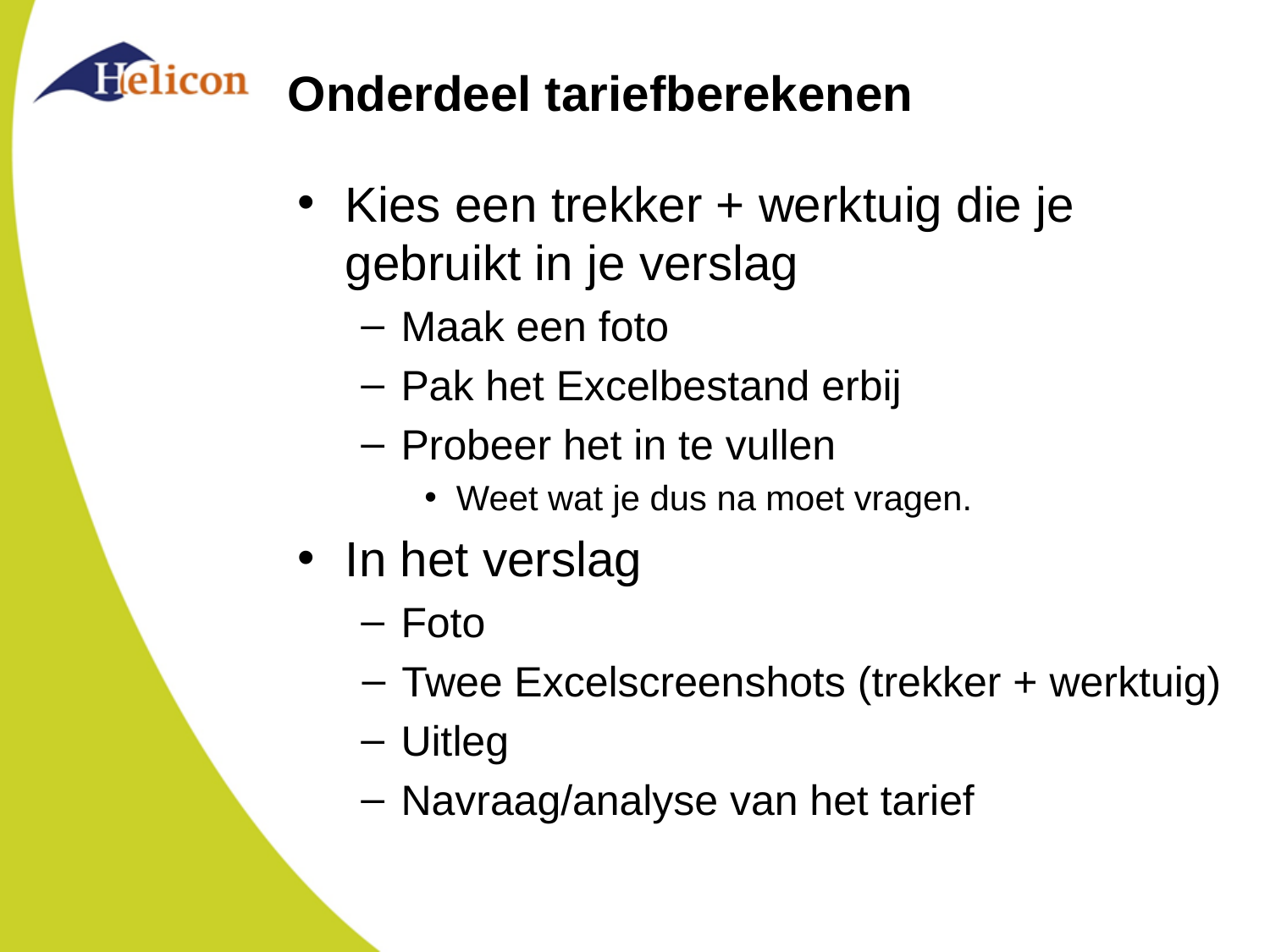

# Onderdeel tariefberekenen
Kies een trekker + werktuig die je gebruikt in je verslag
Maak een foto
Pak het Excelbestand erbij
Probeer het in te vullen
Weet wat je dus na moet vragen.
In het verslag
Foto
Twee Excelscreenshots (trekker + werktuig)
Uitleg
Navraag/analyse van het tarief